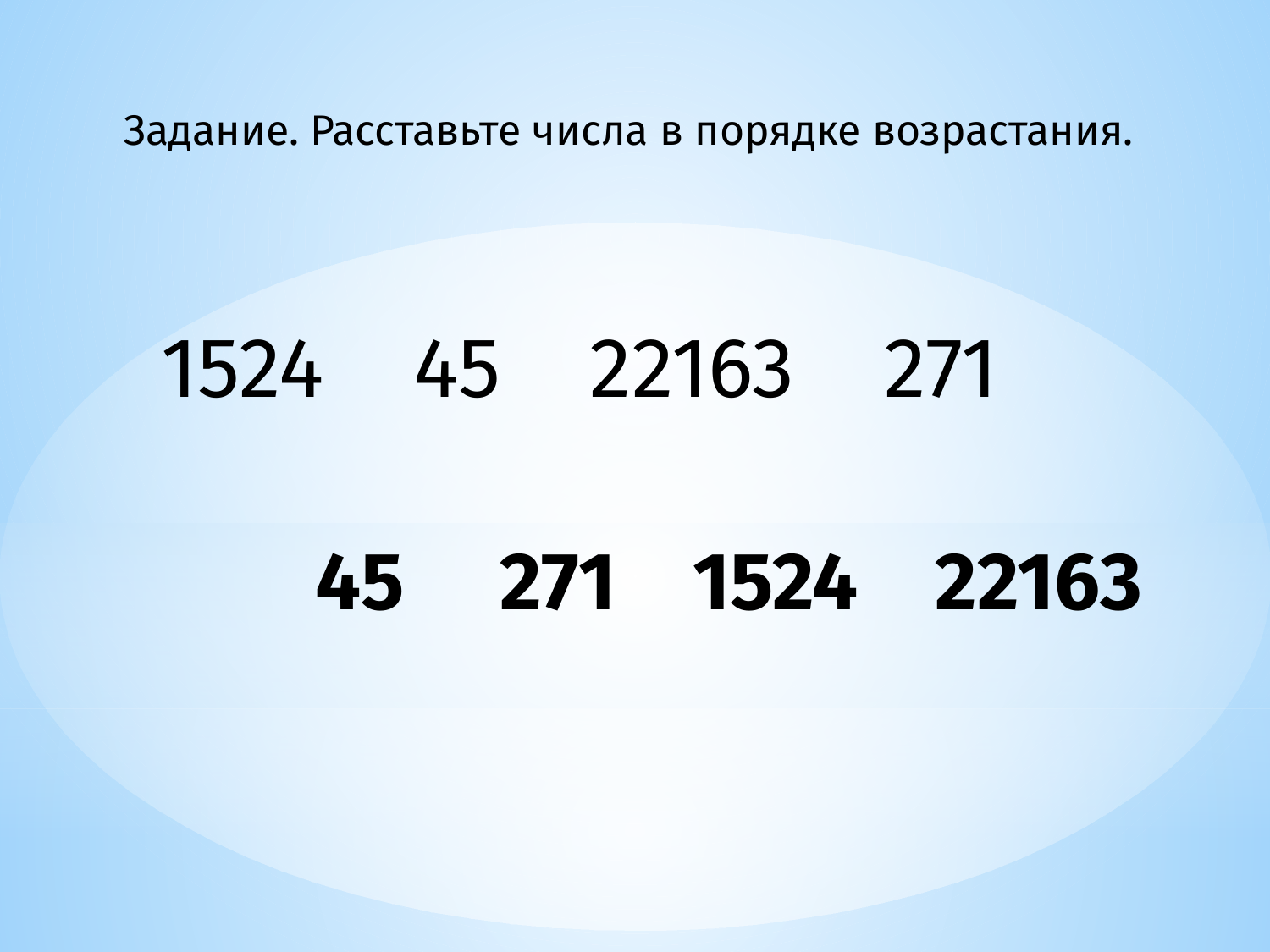

Задание. Расставьте числа в порядке возрастания.
1524    45    22163    271
# 45     271    1524    22163